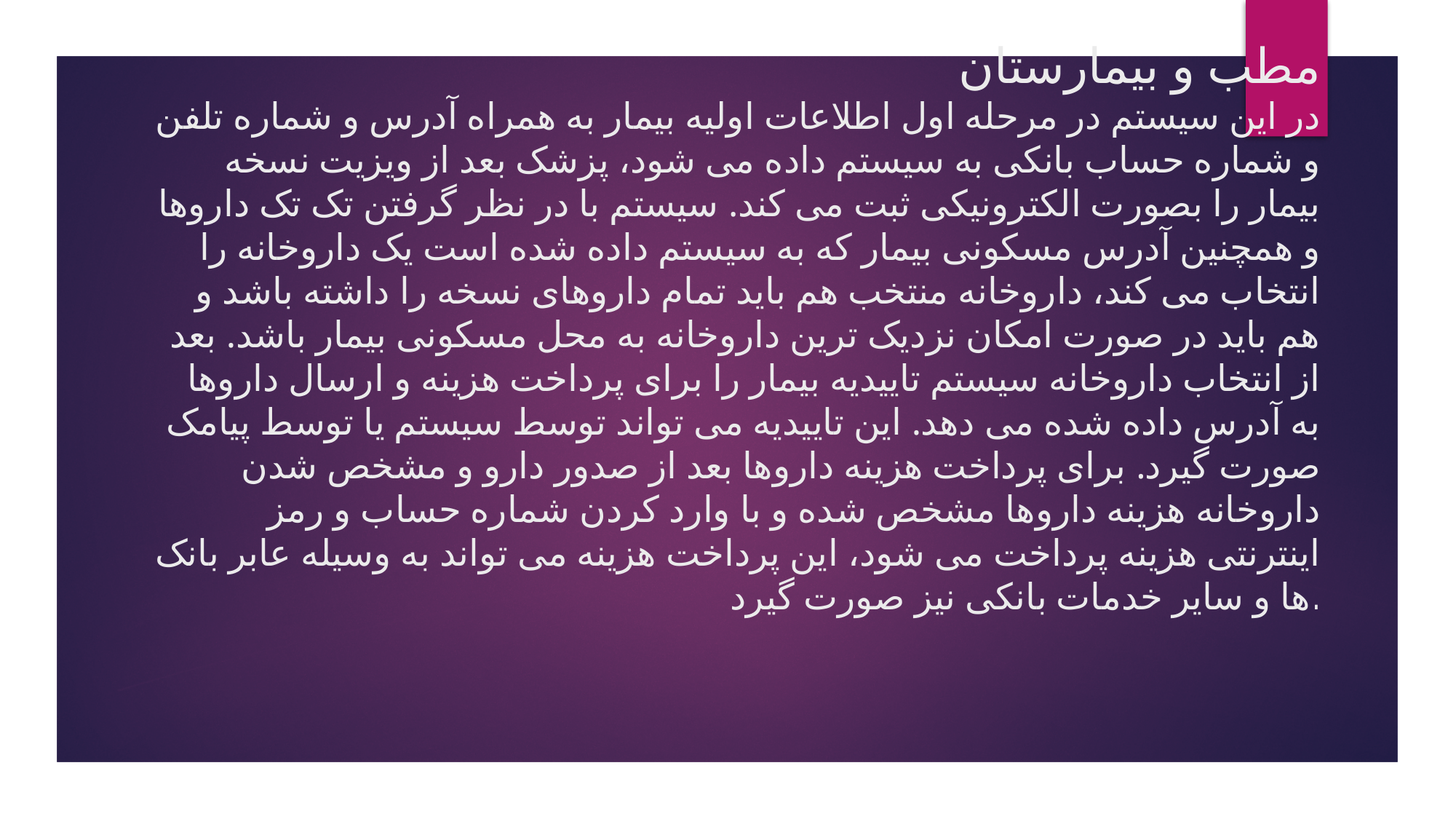

# مطب و بیمارستان در این سیستم در مرحله اول اطلاعات اولیه بیمار به همراه آدرس و شماره تلفن و شماره حساب بانکی به سیستم داده می شود، پزشک بعد از ویزیت نسخه بیمار را بصورت الکترونیکی ثبت می کند. سیستم با در نظر گرفتن تک تک داروها و همچنین آدرس مسکونی بیمار که به سیستم داده شده است یک داروخانه را انتخاب می کند، داروخانه منتخب هم باید تمام داروهای نسخه را داشته باشد و هم باید در صورت امکان نزدیک ترین داروخانه به محل مسکونی بیمار باشد. بعد از انتخاب داروخانه سیستم تاییدیه بیمار را برای پرداخت هزینه و ارسال داروها به آدرس داده شده می دهد. این تاییدیه می تواند توسط سیستم یا توسط پیامک صورت گیرد. برای پرداخت هزینه داروها بعد از صدور دارو و مشخص شدن داروخانه هزینه داروها مشخص شده و با وارد کردن شماره حساب و رمز اینترنتی هزینه پرداخت می شود، این پرداخت هزینه می تواند به وسیله عابر بانک ها و سایر خدمات بانکی نیز صورت گیرد.